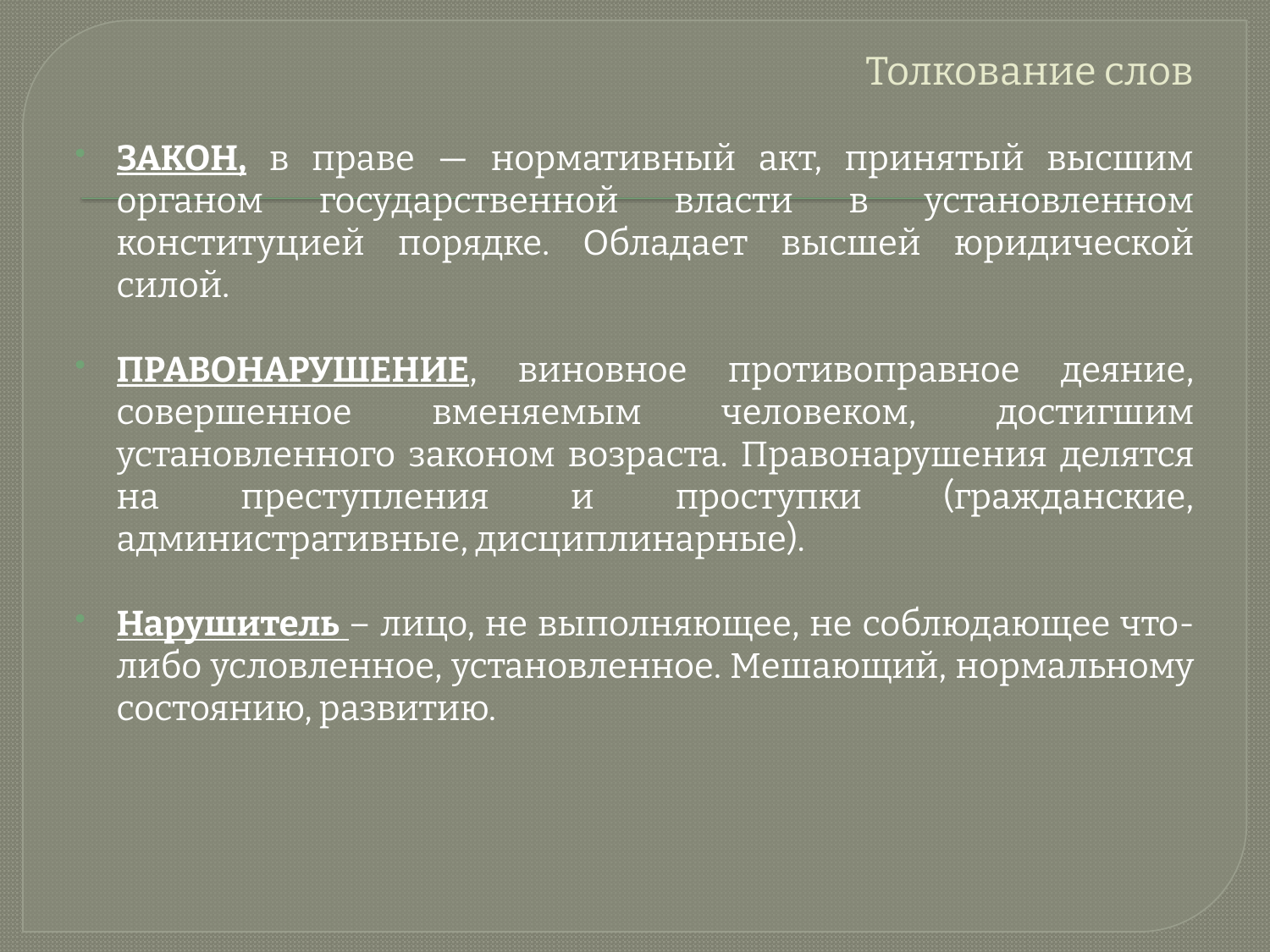

# Толкование слов
ЗАКОН, в праве — нормативный акт, принятый высшим органом государственной власти в установленном конституцией порядке. Обладает высшей юридической силой.

ПРАВОНАРУШЕНИЕ, виновное противоправное деяние, совершенное вменяемым человеком, достигшим установленного законом возраста. Правонарушения делятся на преступления и проступки (гражданские, административные, дисциплинарные).

Нарушитель – лицо, не выполняющее, не соблюдающее что-либо условленное, установленное. Мешающий, нормальному состоянию, развитию.